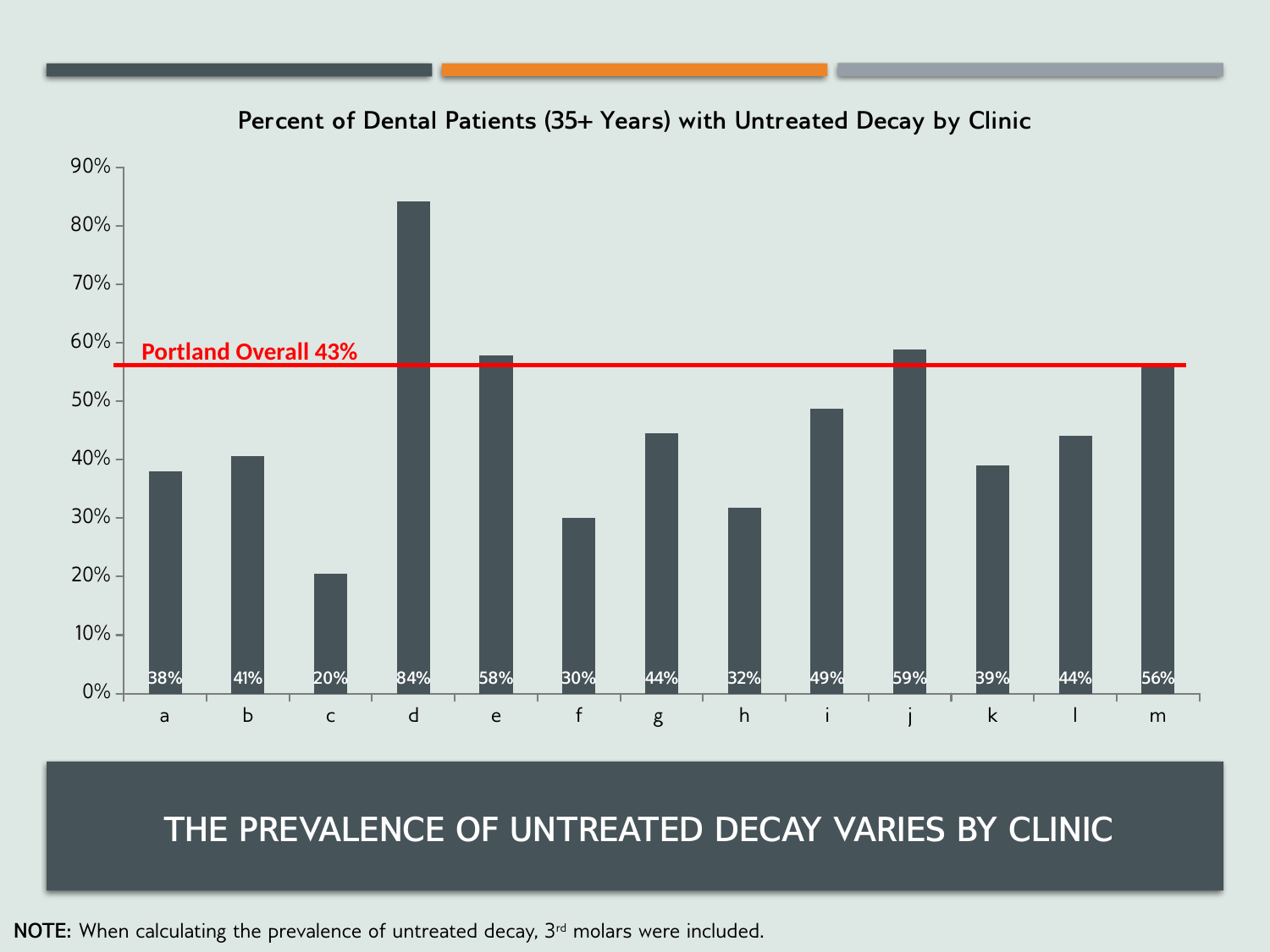

### Chart: Percent of Dental Patients (35+ Years) with Untreated Decay by Clinic

| Category | Untreated Decay |
|---|---|
| a | 0.38007500000000005 |
| b | 0.40656600000000004 |
| c | 0.204652 |
| d | 0.8416920000000001 |
| e | 0.577915 |
| f | 0.299752 |
| g  | 0.44472 |
| h | 0.3171130000000001 |
| i | 0.486538 |
| j | 0.5879249999999998 |
| k | 0.38958100000000007 |
| l | 0.44100500000000004 |
| m | 0.5590290000000001 |
Portland Overall 43%
# The Prevalence of Untreated Decay Varies by Clinic
NOTE: When calculating the prevalence of untreated decay, 3rd molars were included.